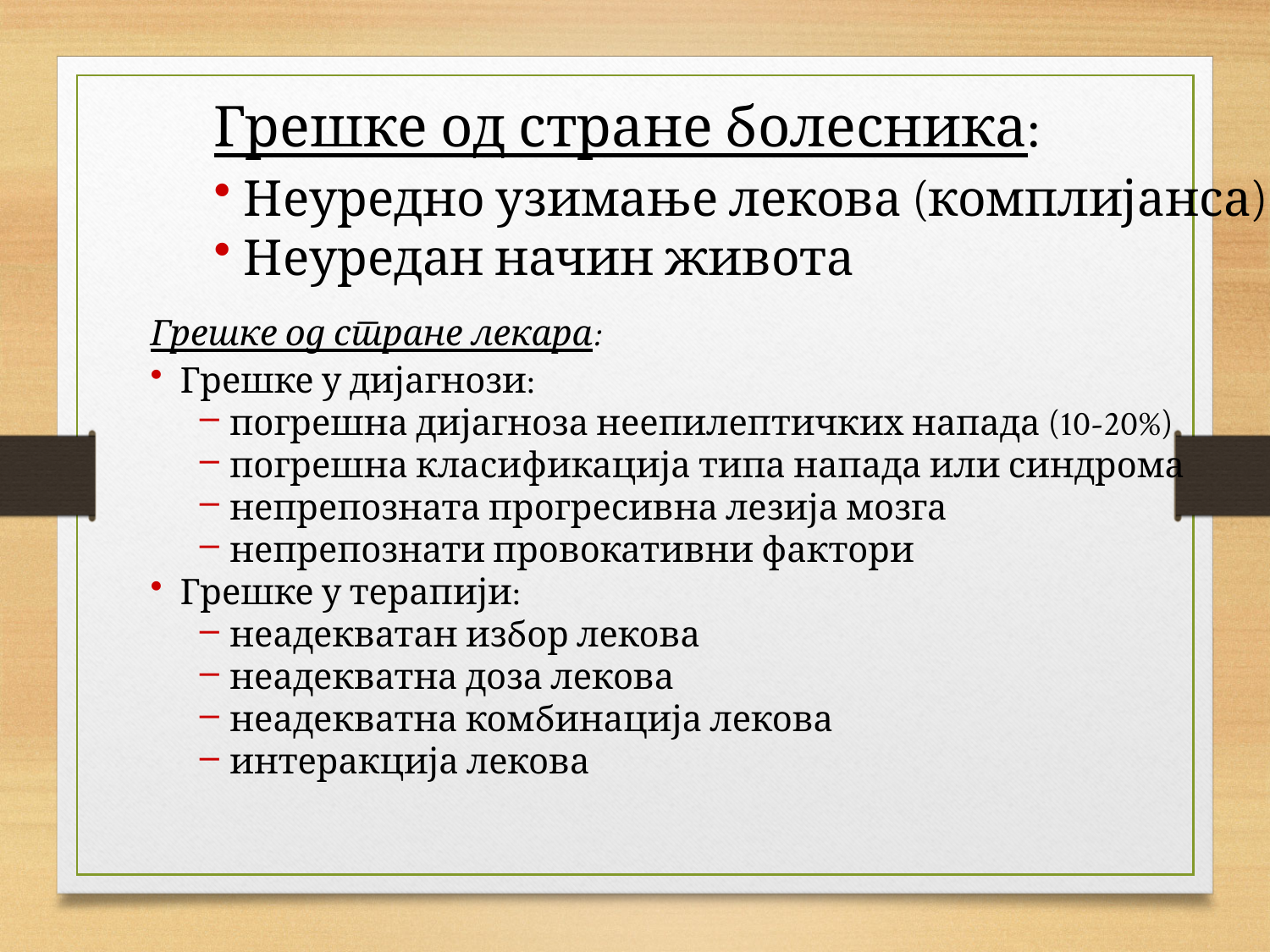

Грешке од стране болесника:
Неуредно узимање лекова (комплијанса)
Неуредан начин живота
Грешке од стране лекара:
Грешке у дијагнози:
погрешна дијагноза неепилептичких напада (10-20%)
погрешна класификација типа напада или синдрома
непрепозната прогресивна лезија мозга
непрепознати провокативни фактори
Грешке у терапији:
неадекватан избор лекова
неадекватна доза лекова
неадекватна комбинација лекова
интеракција лекова